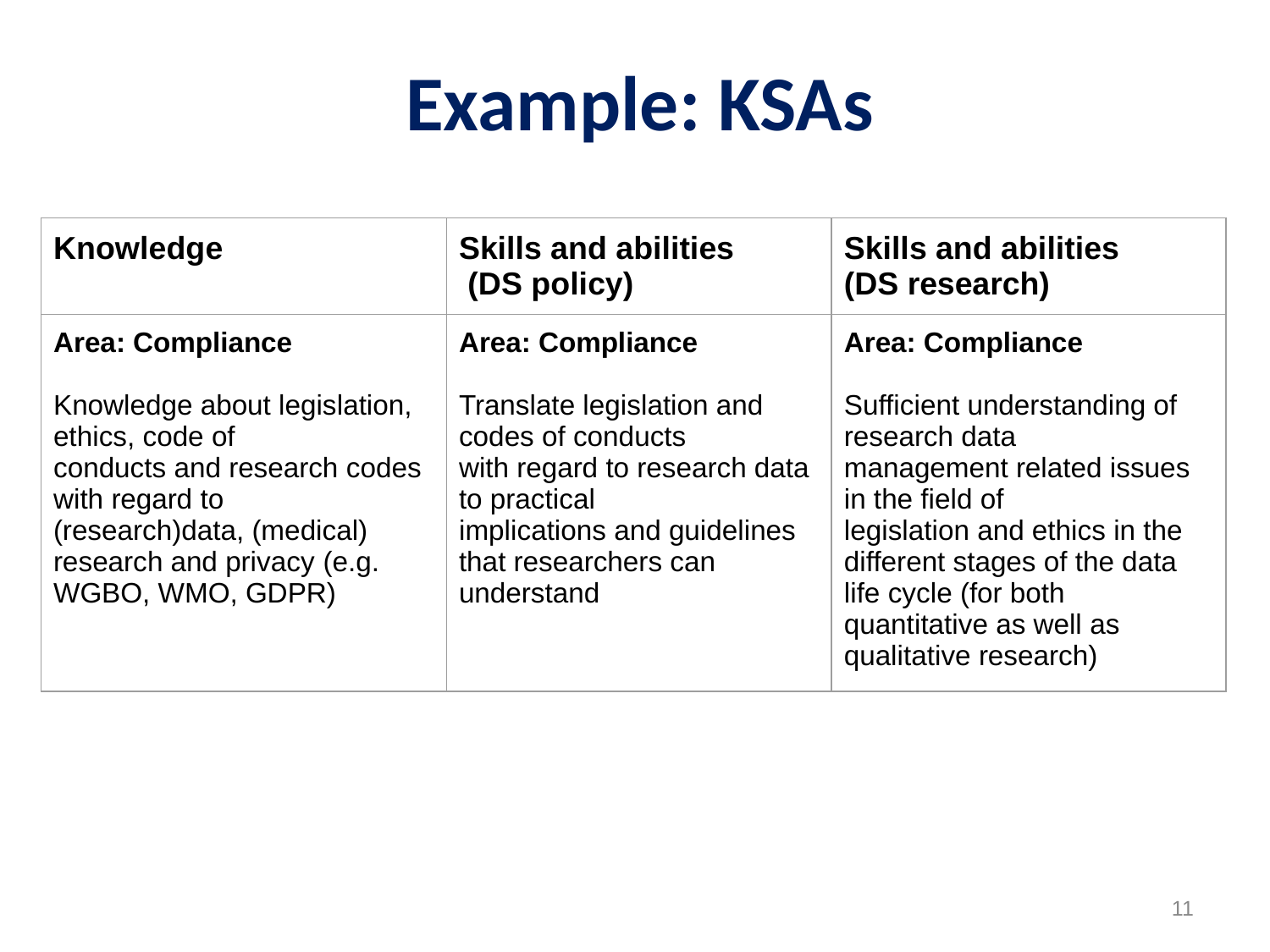

# Example: KSAs
| Knowledge | Skills and abilities (DS policy) | Skills and abilities (DS research) |
| --- | --- | --- |
| Area: Compliance Knowledge about legislation, ethics, code of conducts and research codes with regard to (research)data, (medical) research and privacy (e.g. WGBO, WMO, GDPR) | Area: Compliance Translate legislation and codes of conducts with regard to research data to practical implications and guidelines that researchers can understand | Area: Compliance Sufficient understanding of research data management related issues in the field of legislation and ethics in the different stages of the data life cycle (for both quantitative as well as qualitative research) |
11